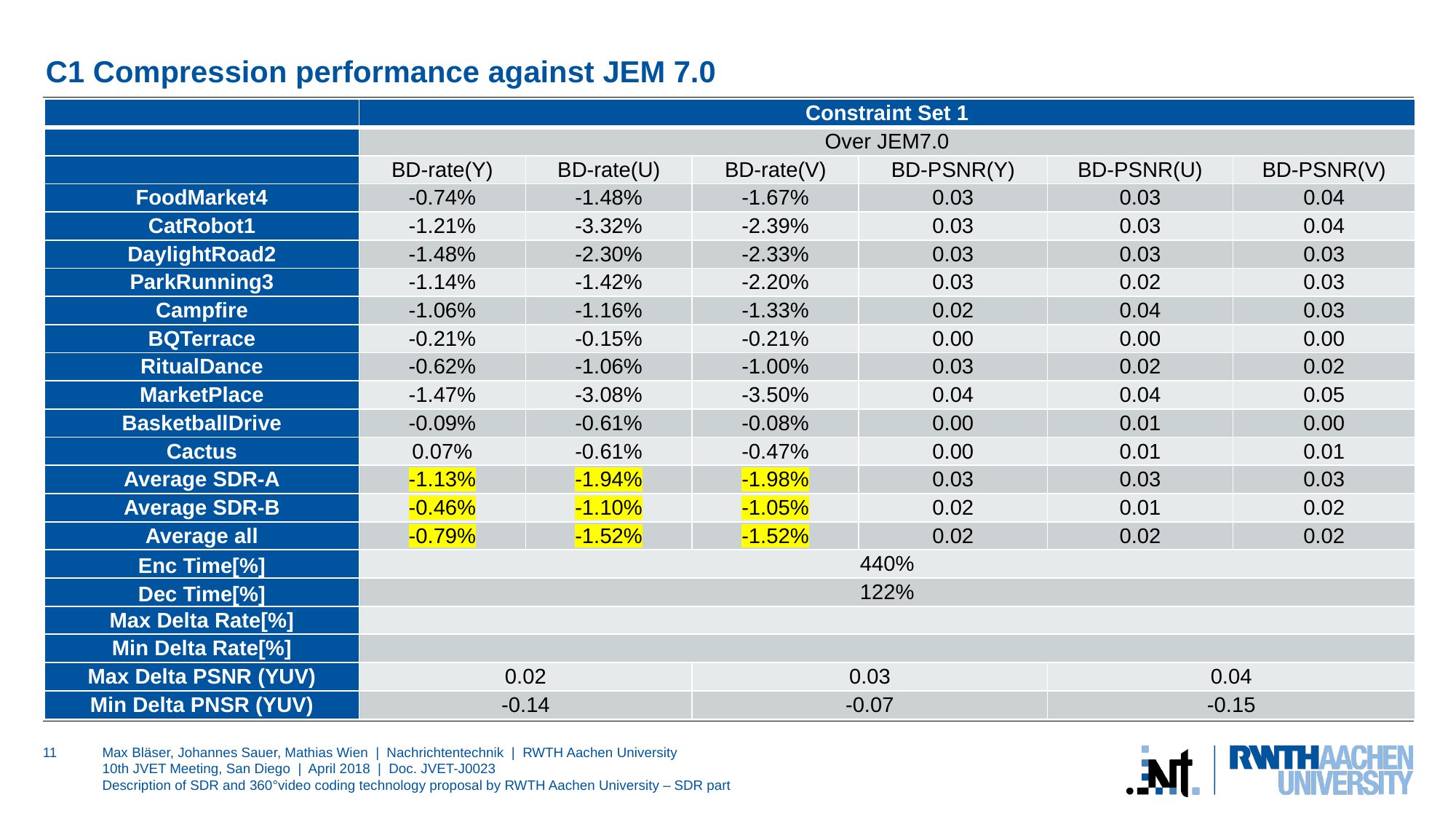

# C1 Compression performance against JEM 7.0
|  | Constraint Set 1 |  |  |  |  |  |
| --- | --- | --- | --- | --- | --- | --- |
|  | Over JEM7.0 |  |  |  |  |  |
|  | BD-rate(Y) | BD-rate(U) | BD-rate(V) | BD-PSNR(Y) | BD-PSNR(U) | BD-PSNR(V) |
| FoodMarket4 | -0.74% | -1.48% | -1.67% | 0.03 | 0.03 | 0.04 |
| CatRobot1 | -1.21% | -3.32% | -2.39% | 0.03 | 0.03 | 0.04 |
| DaylightRoad2 | -1.48% | -2.30% | -2.33% | 0.03 | 0.03 | 0.03 |
| ParkRunning3 | -1.14% | -1.42% | -2.20% | 0.03 | 0.02 | 0.03 |
| Campfire | -1.06% | -1.16% | -1.33% | 0.02 | 0.04 | 0.03 |
| BQTerrace | -0.21% | -0.15% | -0.21% | 0.00 | 0.00 | 0.00 |
| RitualDance | -0.62% | -1.06% | -1.00% | 0.03 | 0.02 | 0.02 |
| MarketPlace | -1.47% | -3.08% | -3.50% | 0.04 | 0.04 | 0.05 |
| BasketballDrive | -0.09% | -0.61% | -0.08% | 0.00 | 0.01 | 0.00 |
| Cactus | 0.07% | -0.61% | -0.47% | 0.00 | 0.01 | 0.01 |
| Average SDR-A | -1.13% | -1.94% | -1.98% | 0.03 | 0.03 | 0.03 |
| Average SDR-B | -0.46% | -1.10% | -1.05% | 0.02 | 0.01 | 0.02 |
| Average all | -0.79% | -1.52% | -1.52% | 0.02 | 0.02 | 0.02 |
| Enc Time[%] | 440% |  |  |  |  |  |
| Dec Time[%] | 122% |  |  |  |  |  |
| Max Delta Rate[%] |  |  |  |  |  |  |
| Min Delta Rate[%] |  |  |  |  |  |  |
| Max Delta PSNR (YUV) | 0.02 |  | 0.03 |  | 0.04 |  |
| Min Delta PNSR (YUV) | -0.14 |  | -0.07 |  | -0.15 |  |